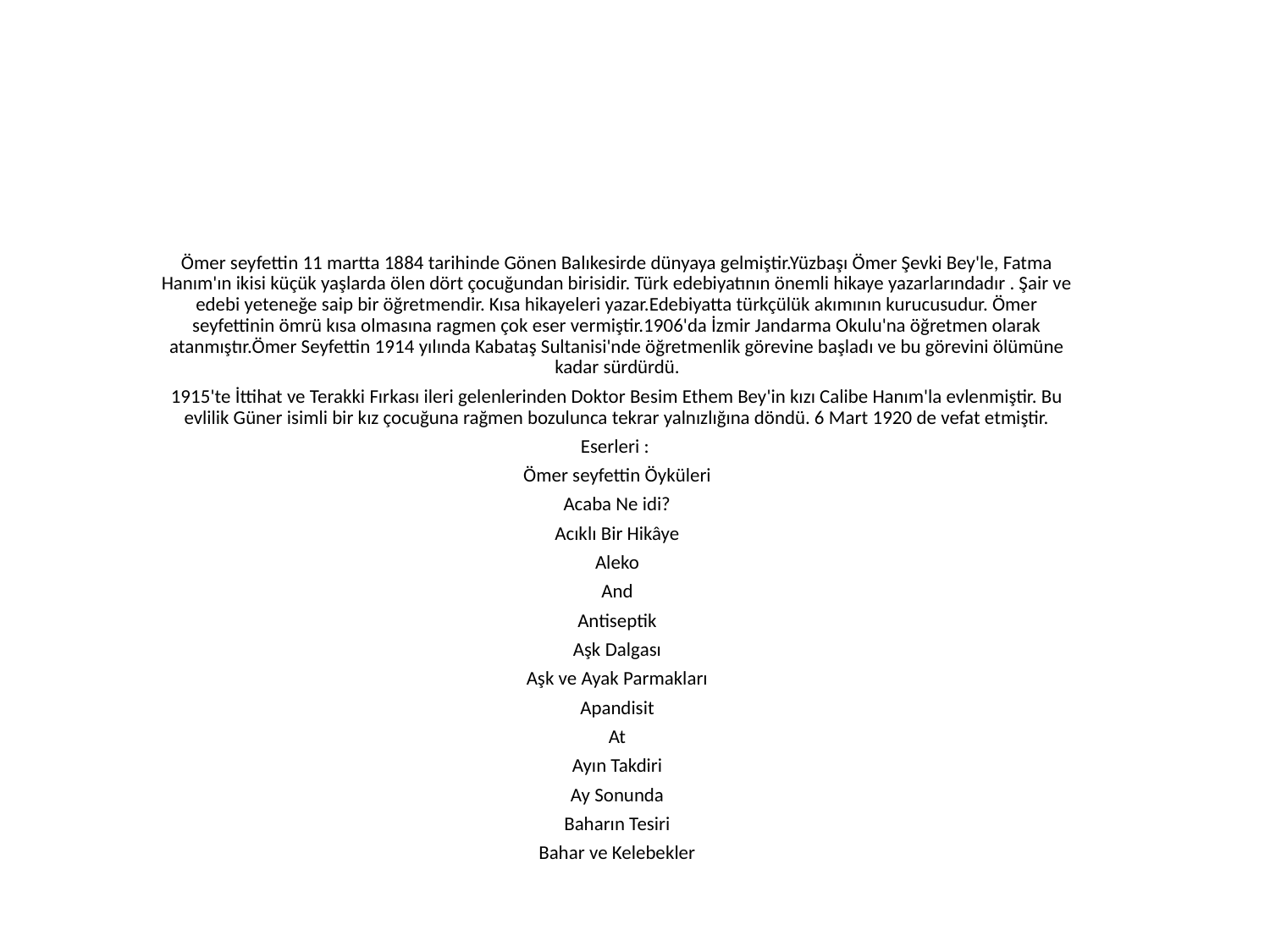

#
Ömer seyfettin 11 martta 1884 tarihinde Gönen Balıkesirde dünyaya gelmiştir.Yüzbaşı Ömer Şevki Bey'le, Fatma Hanım'ın ikisi küçük yaşlarda ölen dört çocuğundan birisidir. Türk edebiyatının önemli hikaye yazarlarındadır . Şair ve edebi yeteneğe saip bir öğretmendir. Kısa hikayeleri yazar.Edebiyatta türkçülük akımının kurucusudur. Ömer seyfettinin ömrü kısa olmasına ragmen çok eser vermiştir.1906'da İzmir Jandarma Okulu'na öğretmen olarak atanmıştır.Ömer Seyfettin 1914 yılında Kabataş Sultanisi'nde öğretmenlik görevine başladı ve bu görevini ölümüne kadar sürdürdü.
1915'te İttihat ve Terakki Fırkası ileri gelenlerinden Doktor Besim Ethem Bey'in kızı Calibe Hanım'la evlenmiştir. Bu evlilik Güner isimli bir kız çocuğuna rağmen bozulunca tekrar yalnızlığına döndü. 6 Mart 1920 de vefat etmiştir.
Eserleri :
Ömer seyfettin Öyküleri
Acaba Ne idi?
Acıklı Bir Hikâye
Aleko
And
Antiseptik
Aşk Dalgası
Aşk ve Ayak Parmakları
Apandisit
At
Ayın Takdiri
Ay Sonunda
Baharın Tesiri
Bahar ve Kelebekler